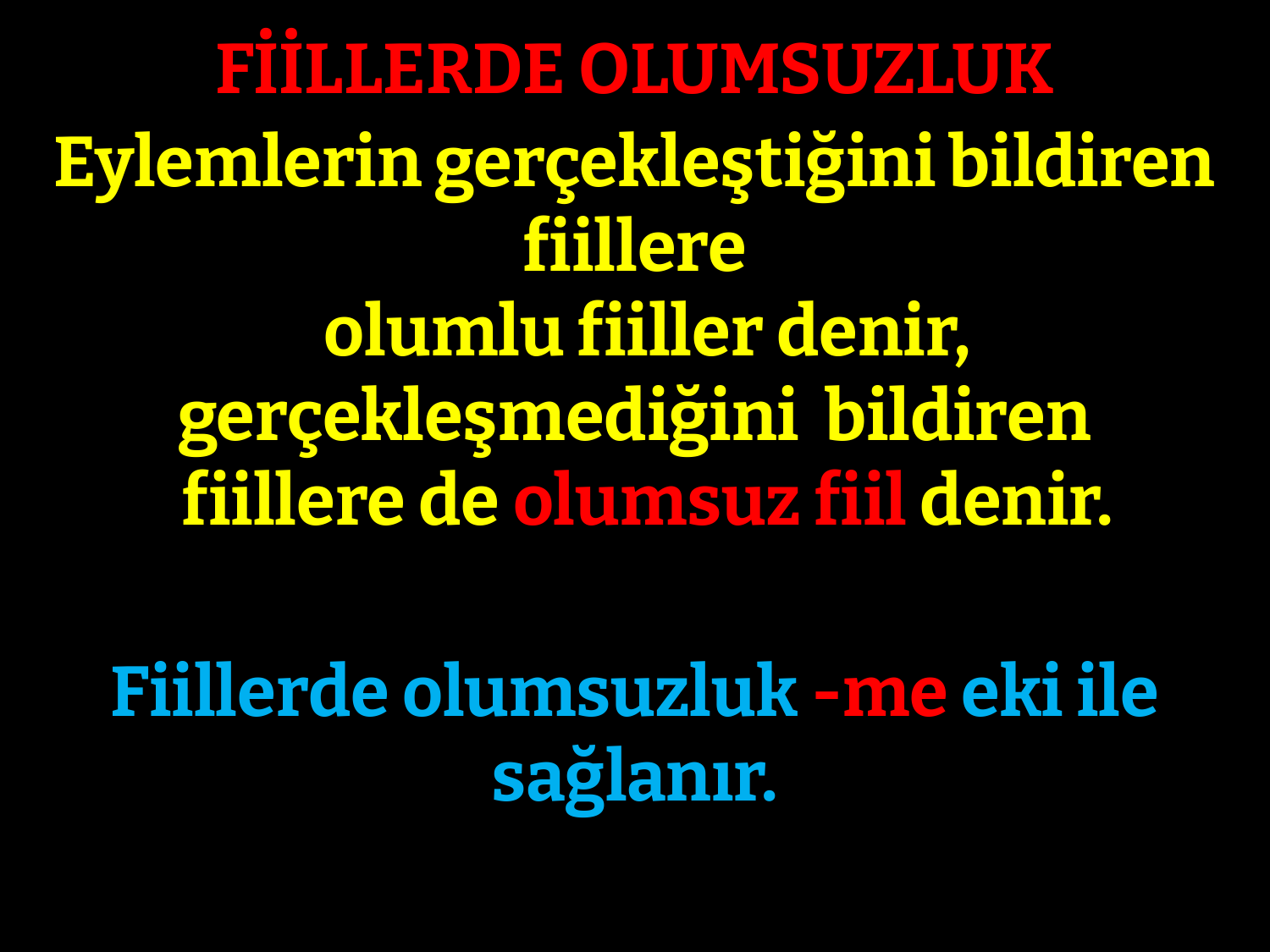

FİİLLERDE OLUMSUZLUK
Eylemlerin gerçekleştiğini bildiren fiillere
  olumlu fiiller denir, gerçekleşmediğini  bildiren
  fiillere de olumsuz fiil denir.
#
Fiillerde olumsuzluk -me eki ile sağlanır.